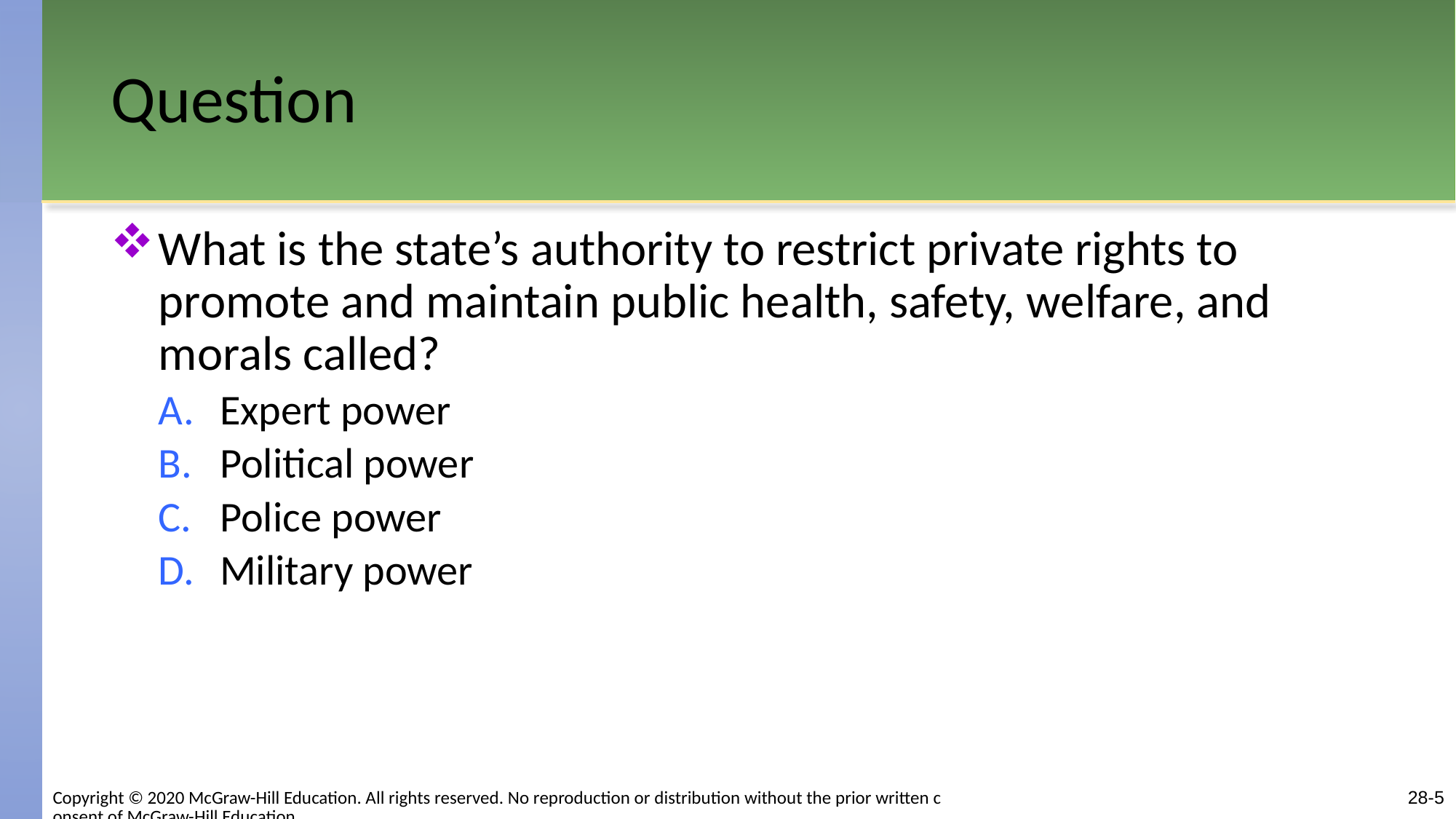

# Question
What is the state’s authority to restrict private rights to promote and maintain public health, safety, welfare, and morals called?
Expert power
Political power
Police power
Military power
Copyright © 2020 McGraw-Hill Education. All rights reserved. No reproduction or distribution without the prior written consent of McGraw-Hill Education.
28-5